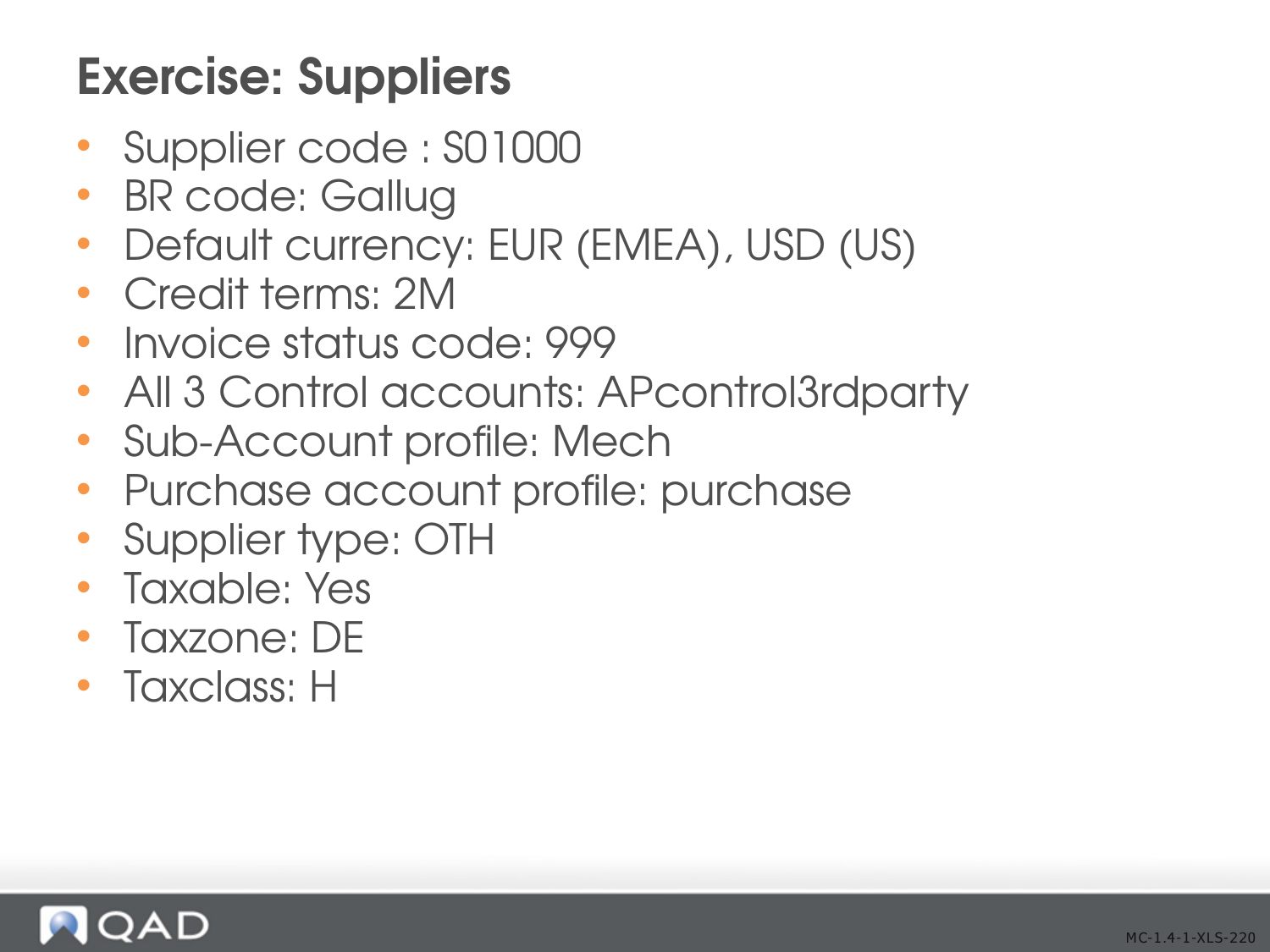

# Exercise: Suppliers
Supplier code : S01000
BR code: Gallug
Default currency: EUR (EMEA), USD (US)
Credit terms: 2M
Invoice status code: 999
All 3 Control accounts: APcontrol3rdparty
Sub-Account profile: Mech
Purchase account profile: purchase
Supplier type: OTH
Taxable: Yes
Taxzone: DE
Taxclass: H

MC-1.4-1-XLS-220